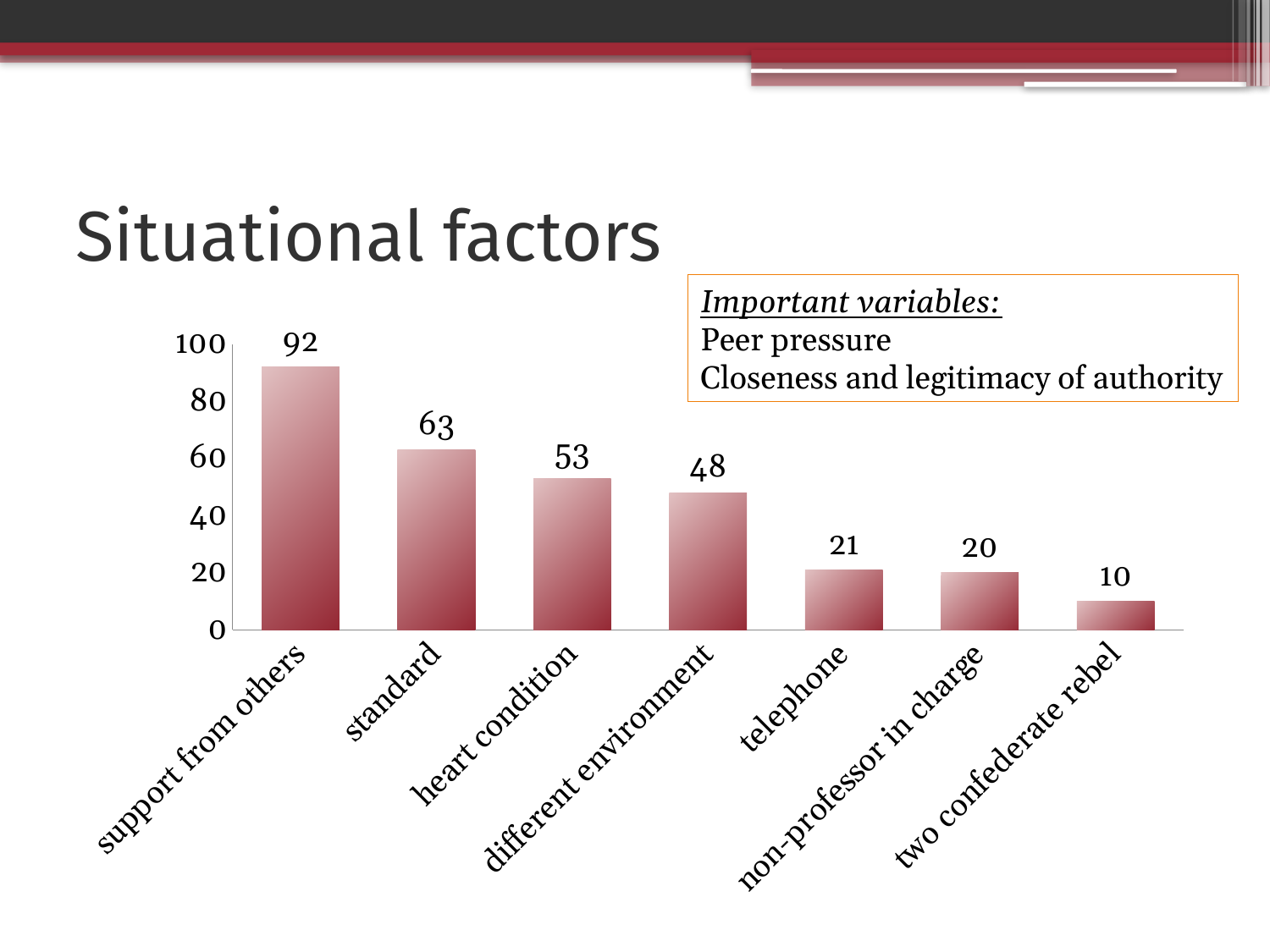

# Situational factors
Important variables:
Peer pressure
Closeness and legitimacy of authority

### Chart

| Category |  |
|---|---|
| support from others | 92.0 |
| standard | 63.0 |
| heart condition | 53.0 |
| different environment | 48.0 |
| telephone | 21.0 |
| non-professor in charge | 20.0 |
| two confederate rebel | 10.0 |